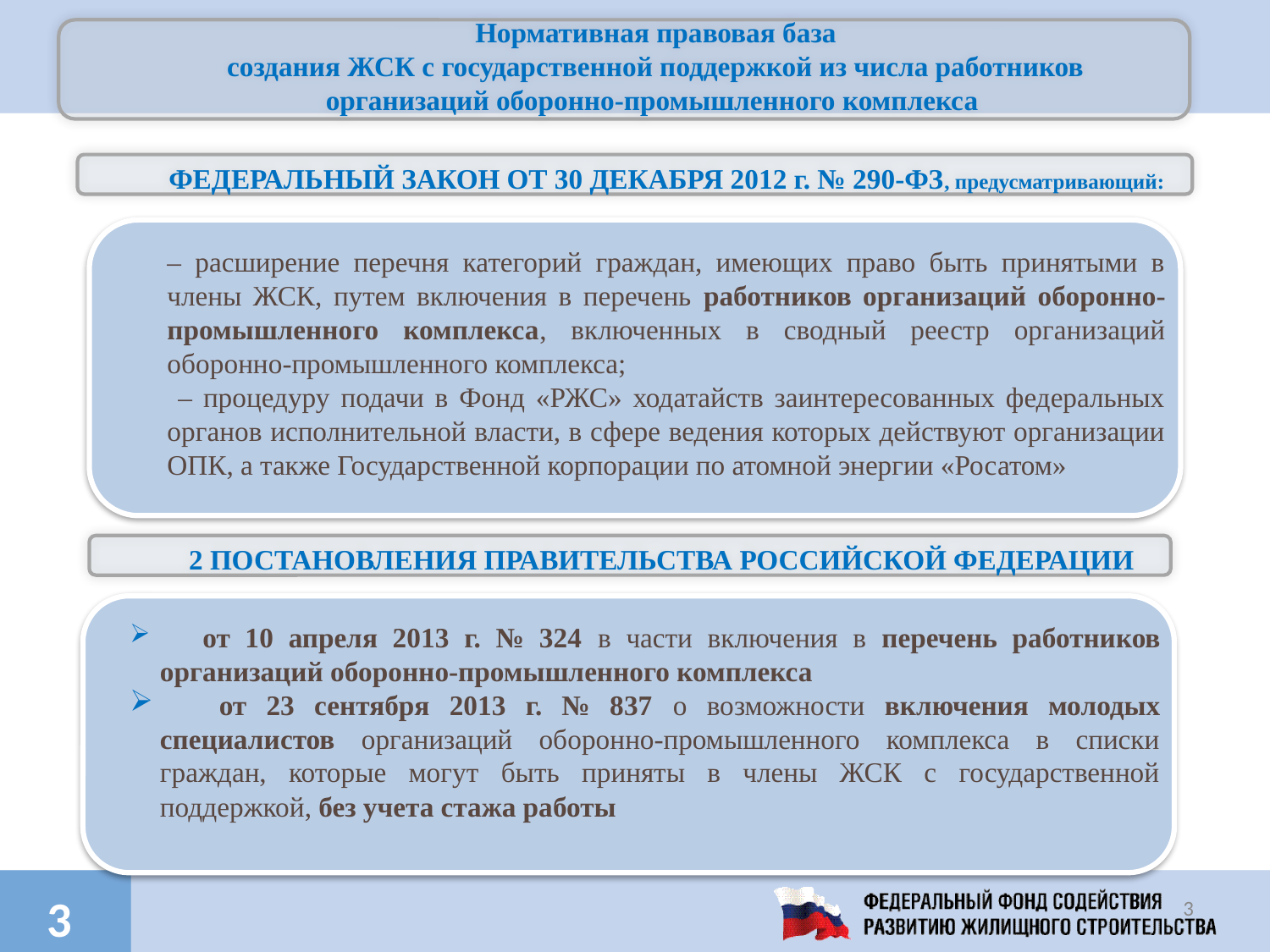

Нормативная правовая база
 создания ЖСК с государственной поддержкой из числа работников
организаций оборонно-промышленного комплекса

ФЕДЕРАЛЬНЫЙ ЗАКОН ОТ 30 ДЕКАБРЯ 2012 г. № 290-ФЗ, предусматривающий:

– расширение перечня категорий граждан, имеющих право быть принятыми в члены ЖСК, путем включения в перечень работников организаций оборонно-промышленного комплекса, включенных в сводный реестр организаций оборонно-промышленного комплекса;
 – процедуру подачи в Фонд «РЖС» ходатайств заинтересованных федеральных органов исполнительной власти, в сфере ведения которых действуют организации ОПК, а также Государственной корпорации по атомной энергии «Росатом»

2 ПОСТАНОВЛЕНИЯ ПРАВИТЕЛЬСТВА РОССИЙСКОЙ ФЕДЕРАЦИИ
   от 10 апреля 2013 г. № 324 в части включения в перечень работников организаций оборонно-промышленного комплекса
   от 23 сентября 2013 г. № 837 о возможности включения молодых специалистов организаций оборонно-промышленного комплекса в списки граждан, которые могут быть приняты в члены ЖСК с государственной поддержкой, без учета стажа работы

3
3